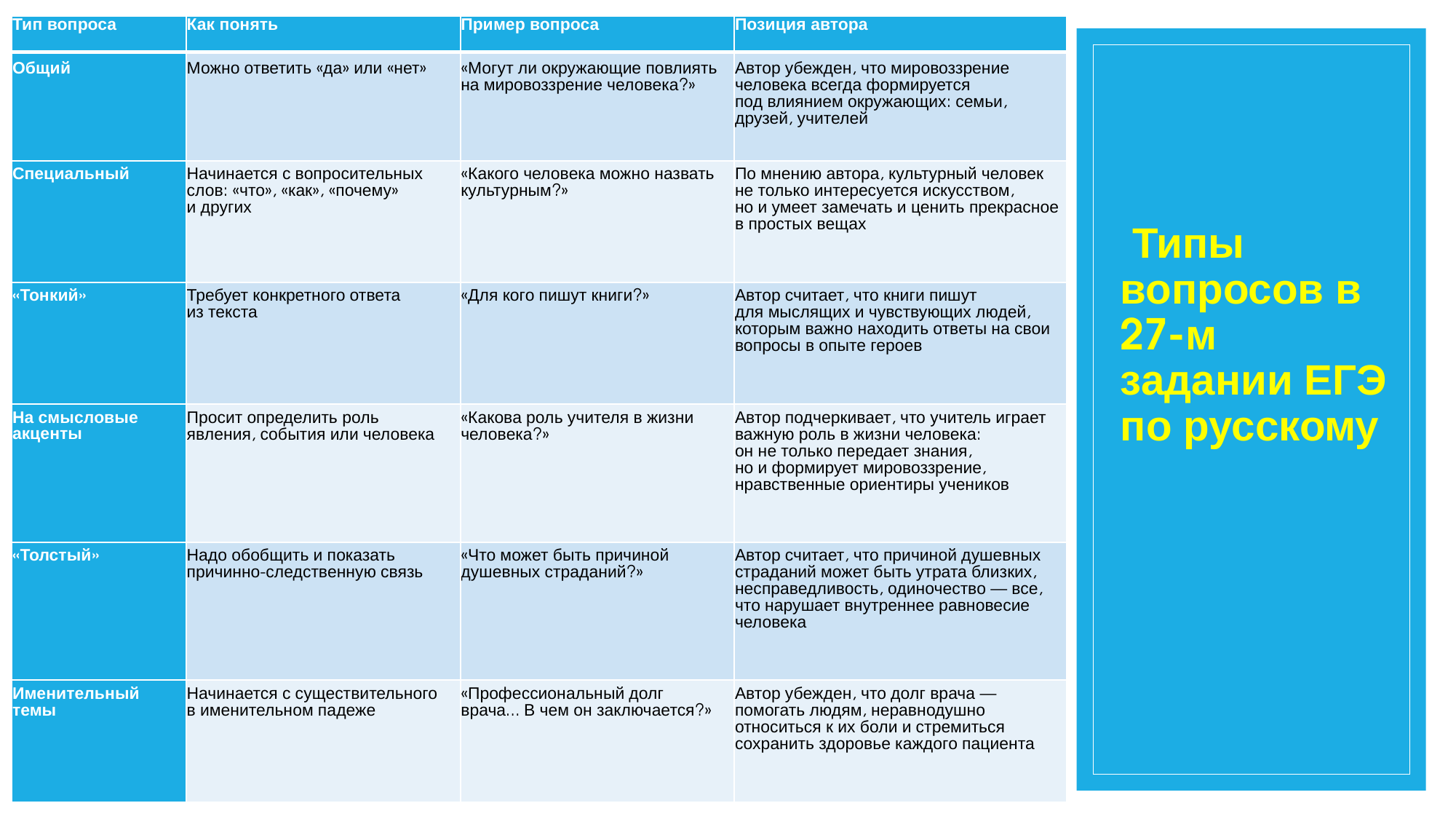

| Тип вопроса | Как понять | Пример вопроса | Позиция автора |
| --- | --- | --- | --- |
| Общий | Можно ответить «да» или «нет» | «Могут ли окружающие повлиять на мировоззрение человека?» | Автор убежден, что мировоззрение человека всегда формируется под влиянием окружающих: семьи, друзей, учителей |
| Специальный | Начинается с вопросительных слов: «что», «как», «почему» и других | «Какого человека можно назвать культурным?» | По мнению автора, культурный человек не только интересуется искусством, но и умеет замечать и ценить прекрасное в простых вещах |
| «Тонкий» | Требует конкретного ответа из текста | «Для кого пишут книги?» | Автор считает, что книги пишут для мыслящих и чувствующих людей, которым важно находить ответы на свои вопросы в опыте героев |
| На смысловые акценты | Просит определить роль явления, события или человека | «Какова роль учителя в жизни человека?» | Автор подчеркивает, что учитель играет важную роль в жизни человека: он не только передает знания, но и формирует мировоззрение, нравственные ориентиры учеников |
| «Толстый» | Надо обобщить и показать причинно-следственную связь | «Что может быть причиной душевных страданий?» | Автор считает, что причиной душевных страданий может быть утрата близких, несправедливость, одиночество — все, что нарушает внутреннее равновесие человека |
| Именительный темы | Начинается с существительного в именительном падеже | «Профессиональный долг врача… В чем он заключается?» | Автор убежден, что долг врача — помогать людям, неравнодушно относиться к их боли и стремиться сохранить здоровье каждого пациента |
# Типы вопросов в 27-м задании ЕГЭ по русскому